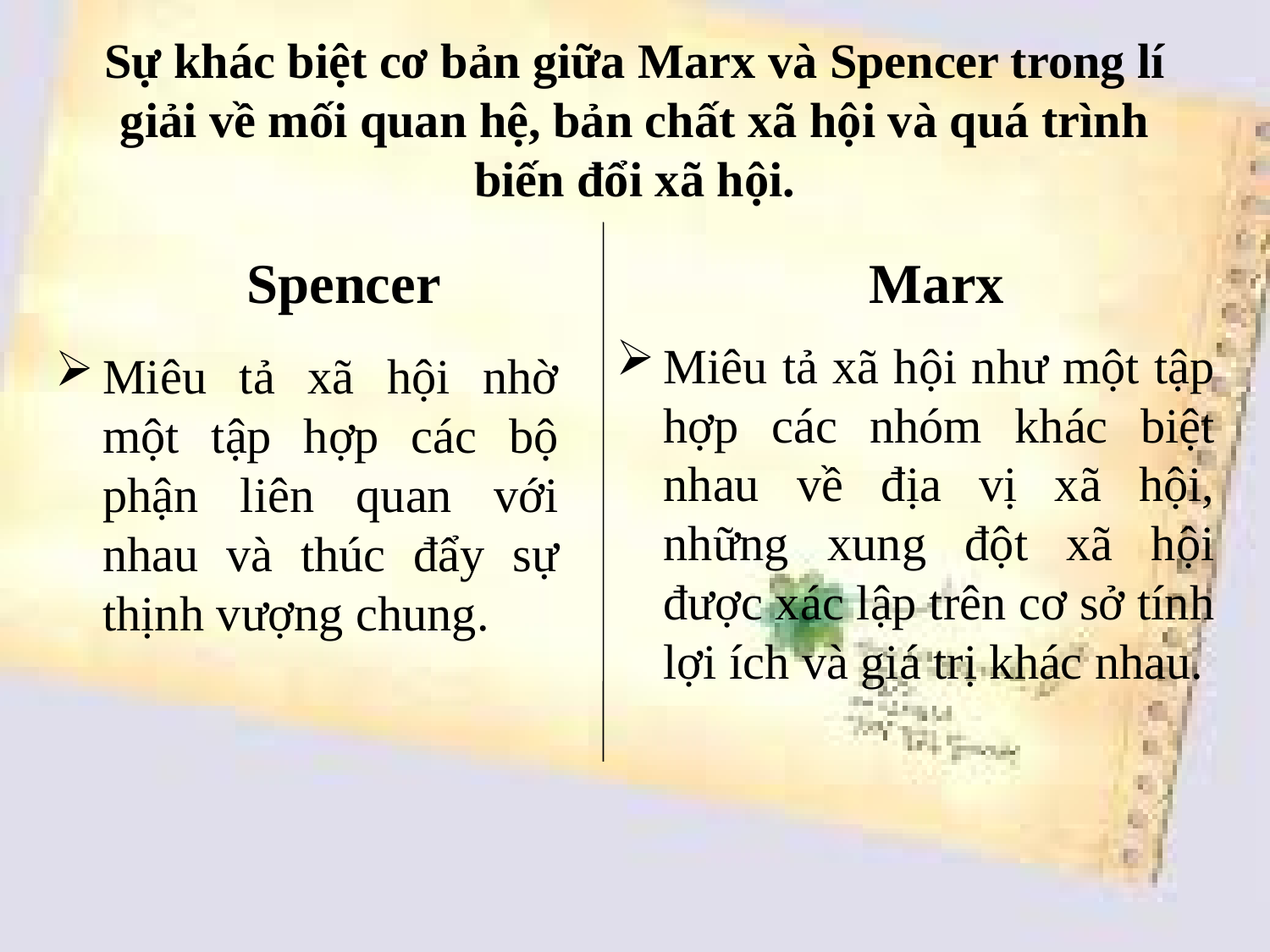

# Sự khác biệt cơ bản giữa Marx và Spencer trong lí giải về mối quan hệ, bản chất xã hội và quá trình biến đổi xã hội.
Spencer
Marx
Miêu tả xã hội như một tập hợp các nhóm khác biệt nhau về địa vị xã hội, những xung đột xã hội được xác lập trên cơ sở tính lợi ích và giá trị khác nhau.
Miêu tả xã hội nhờ một tập hợp các bộ phận liên quan với nhau và thúc đẩy sự thịnh vượng chung.